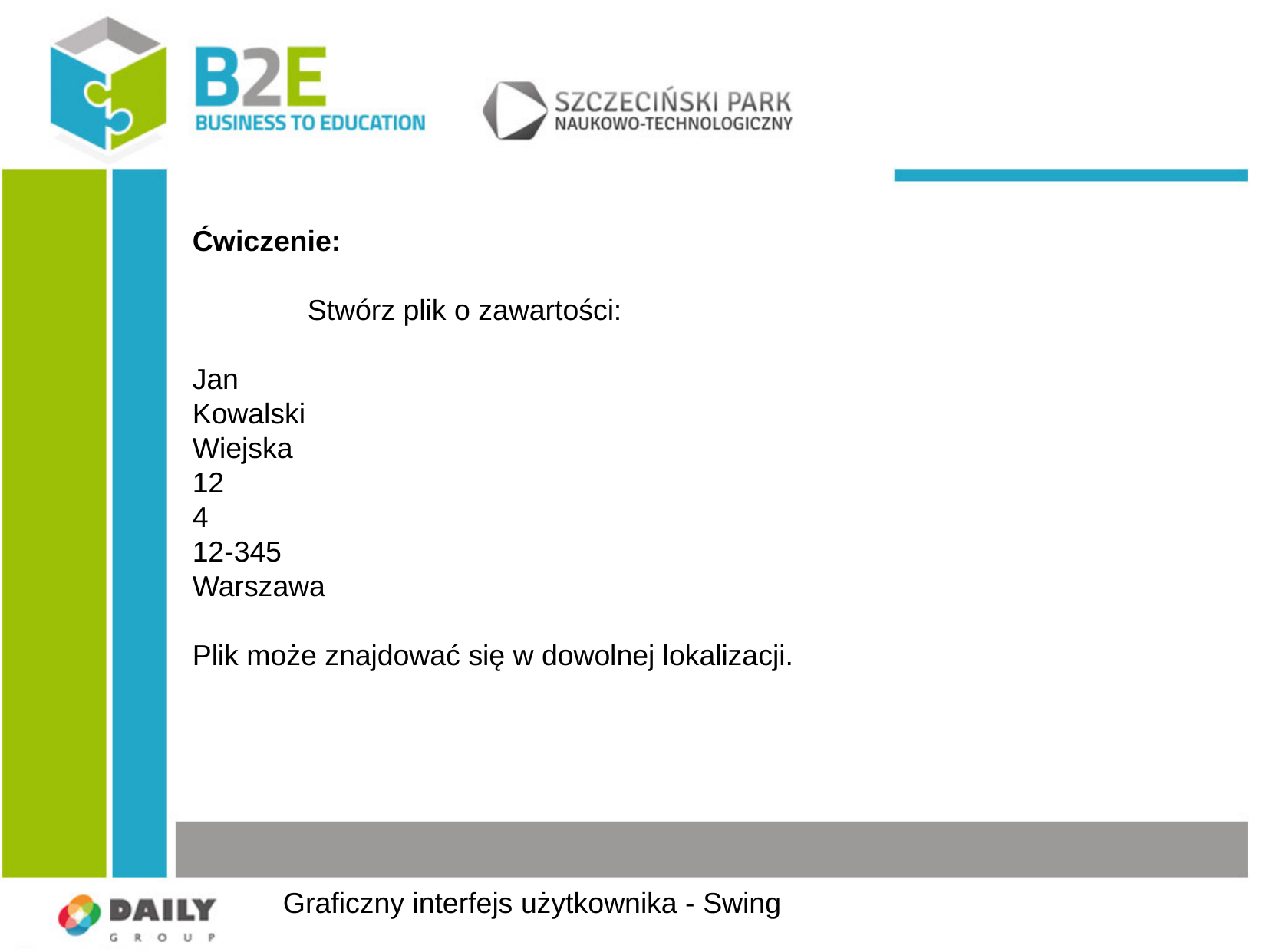

Ćwiczenie:

	Stwórz plik o zawartości:

Jan
Kowalski
Wiejska
12
4
12-345
Warszawa

Plik może znajdować się w dowolnej lokalizacji.
Graficzny interfejs użytkownika - Swing